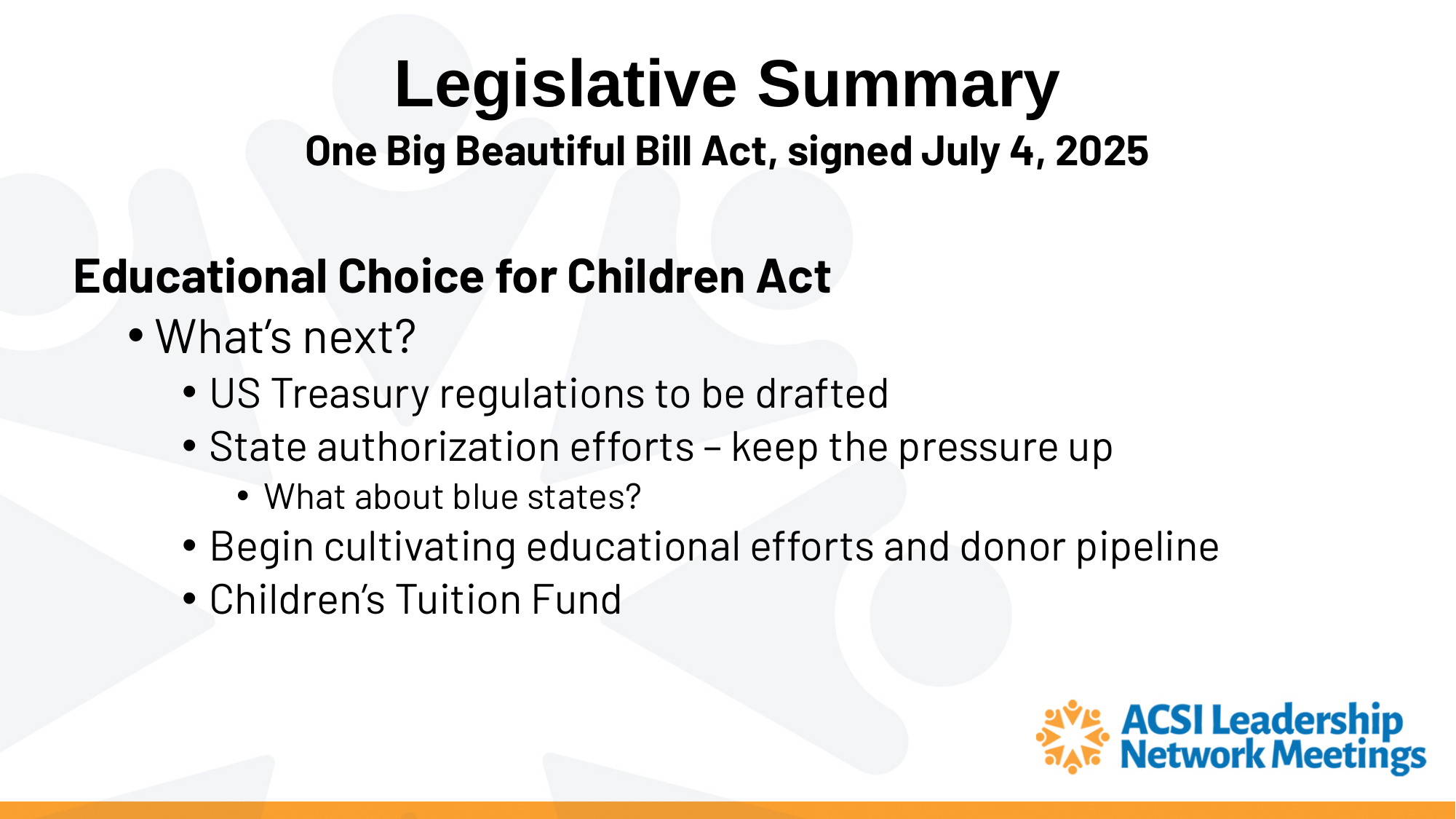

# Legislative Summary
One Big Beautiful Bill Act, signed July 4, 2025

Educational Choice for Children Act
What’s next?
US Treasury regulations to be drafted
State authorization efforts – keep the pressure up
What about blue states?
Begin cultivating educational efforts and donor pipeline
Children’s Tuition Fund